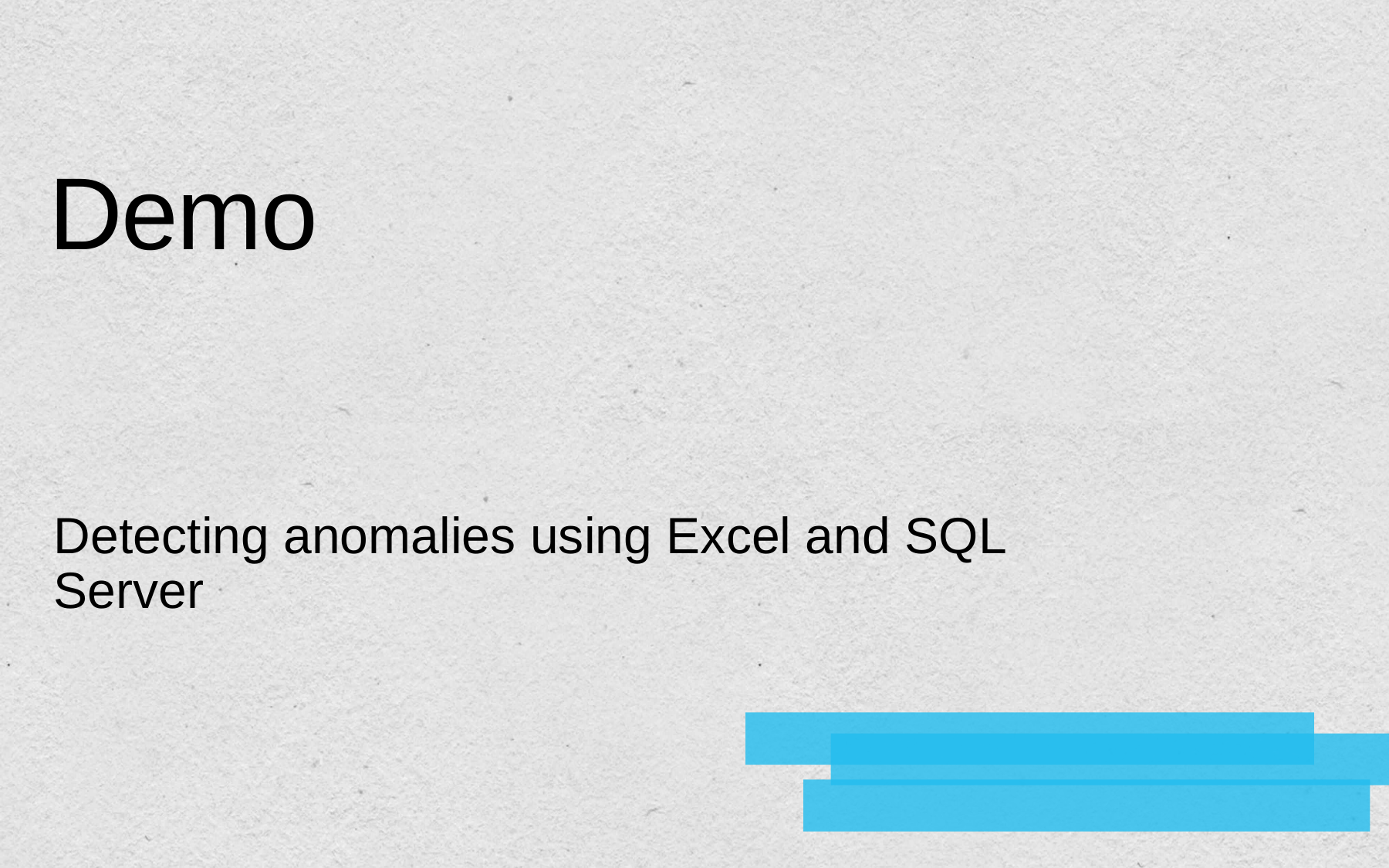

# Demo
Detecting anomalies using Excel and SQL Server